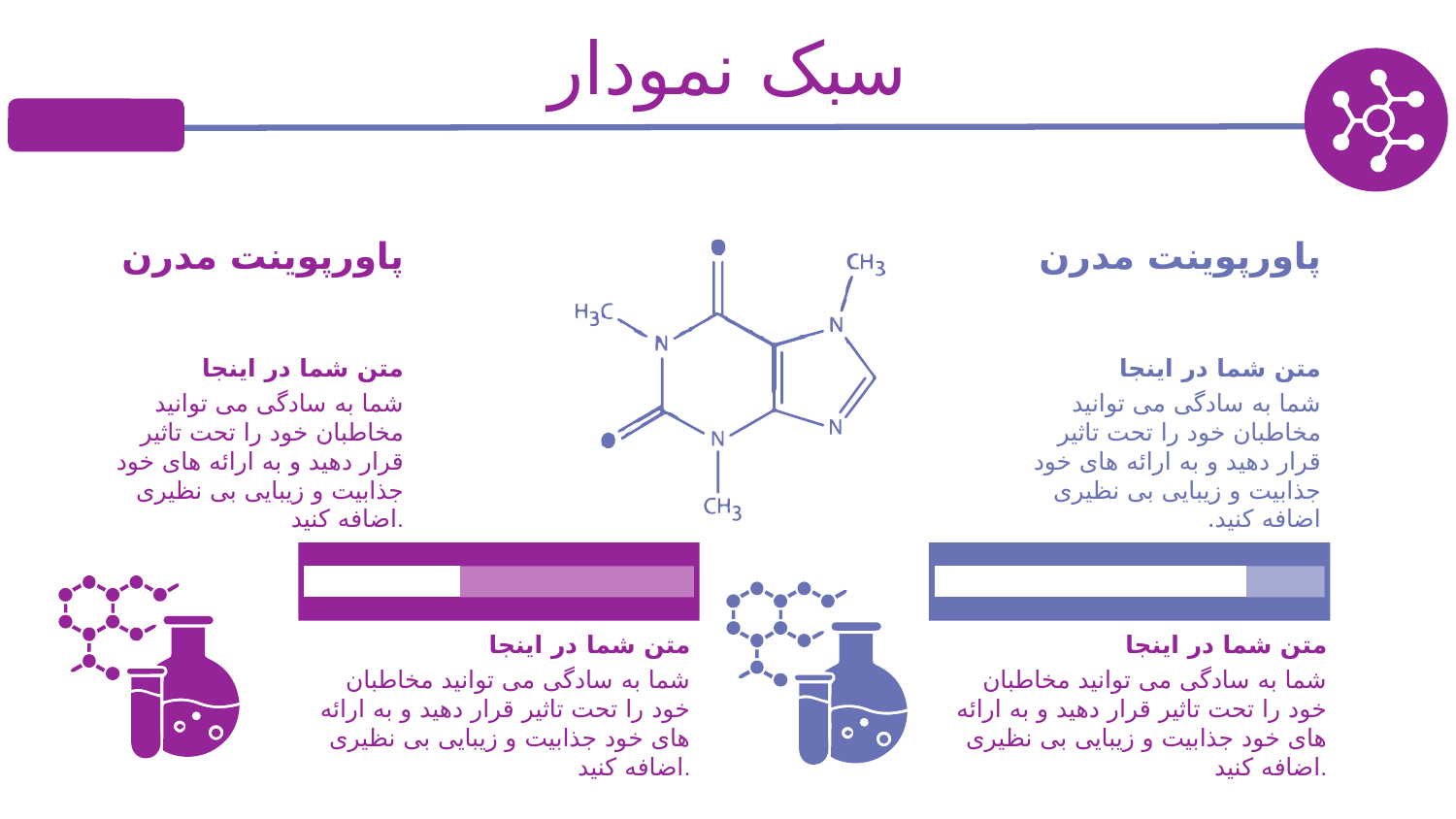

سبک نمودار

پاورپوینت مدرن
پاورپوینت مدرن

متن شما در اینجا
شما به سادگی می توانید مخاطبان خود را تحت تاثیر قرار دهید و به ارائه های خود جذابیت و زیبایی بی نظیری اضافه کنید.
متن شما در اینجا
شما به سادگی می توانید مخاطبان خود را تحت تاثیر قرار دهید و به ارائه های خود جذابیت و زیبایی بی نظیری اضافه کنید.

### Chart

| Category |  |  |
|---|---|---|

### Chart

| Category |  |  |
|---|---|---|

متن شما در اینجا
شما به سادگی می توانید مخاطبان خود را تحت تاثیر قرار دهید و به ارائه های خود جذابیت و زیبایی بی نظیری اضافه کنید.
متن شما در اینجا
شما به سادگی می توانید مخاطبان خود را تحت تاثیر قرار دهید و به ارائه های خود جذابیت و زیبایی بی نظیری اضافه کنید.